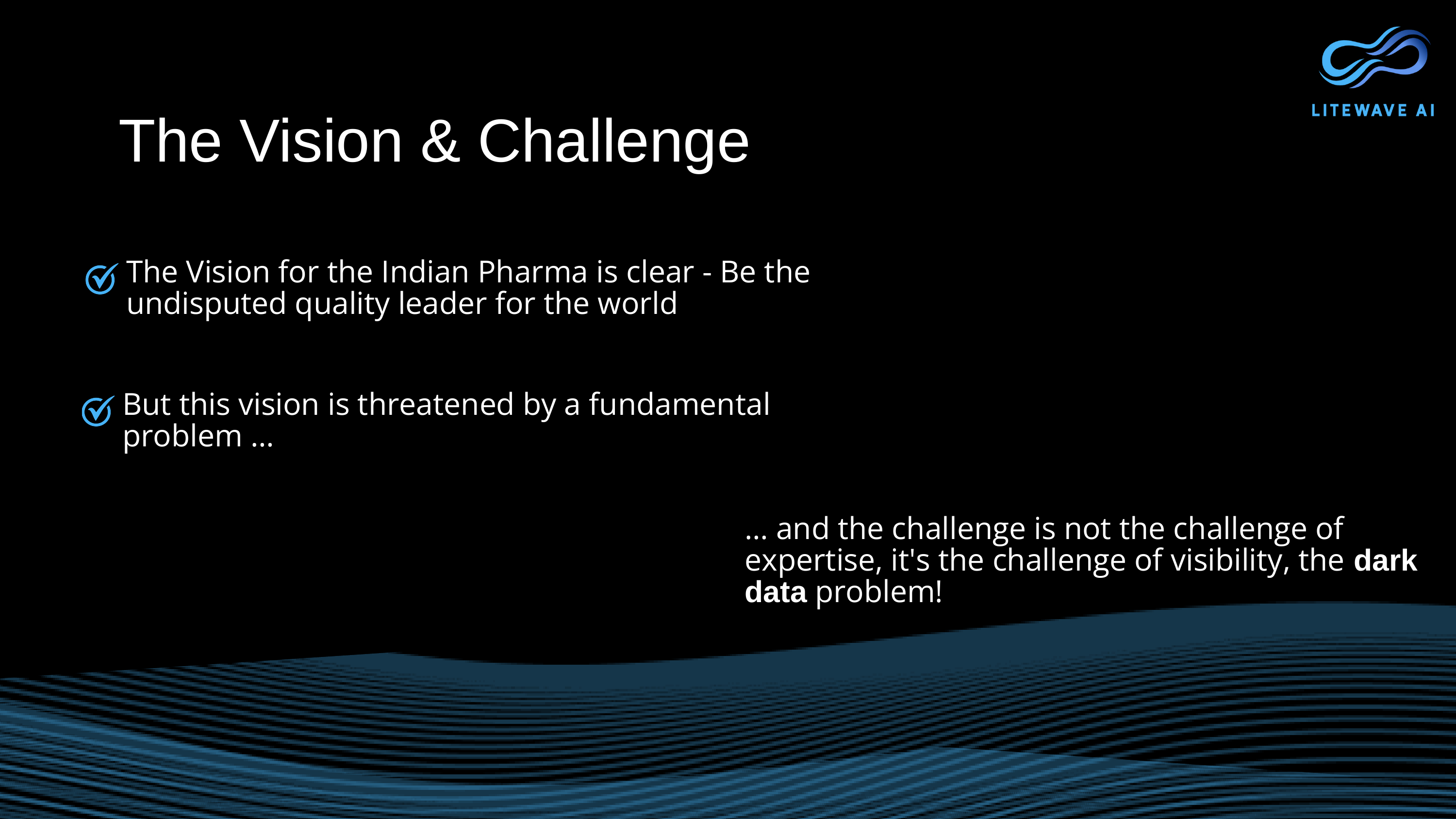

The Vision & Challenge
The Vision for the Indian Pharma is clear - Be the undisputed quality leader for the world

But this vision is threatened by a fundamental problem …

… and the challenge is not the challenge of expertise, it's the challenge of visibility, the dark data problem!